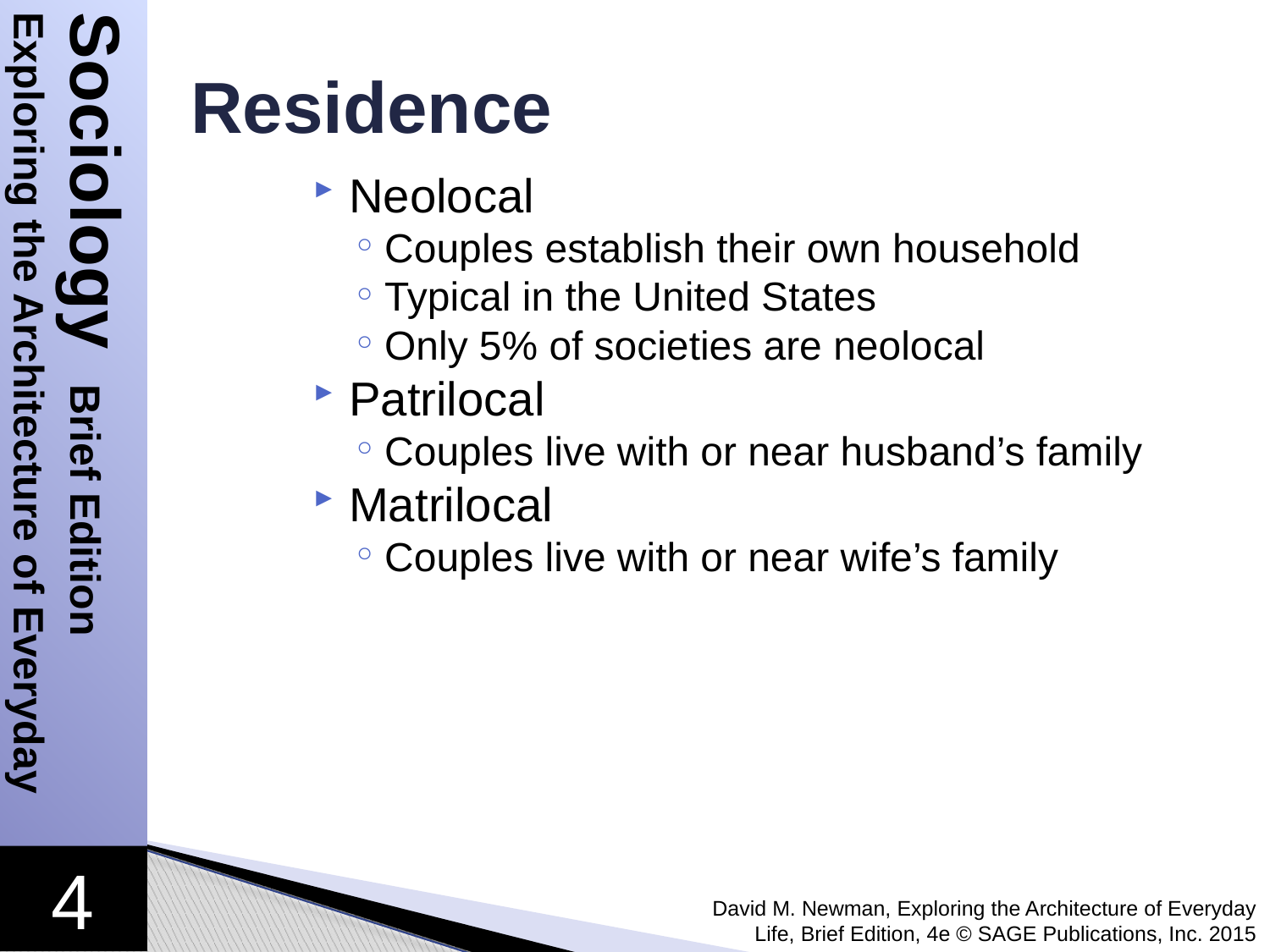

Residence
Neolocal
Couples establish their own household
Typical in the United States
Only 5% of societies are neolocal
Patrilocal
Couples live with or near husband’s family
Matrilocal
Couples live with or near wife’s family
David M. Newman, Exploring the Architecture of Everyday Life, Brief Edition, 4e © SAGE Publications, Inc. 2015